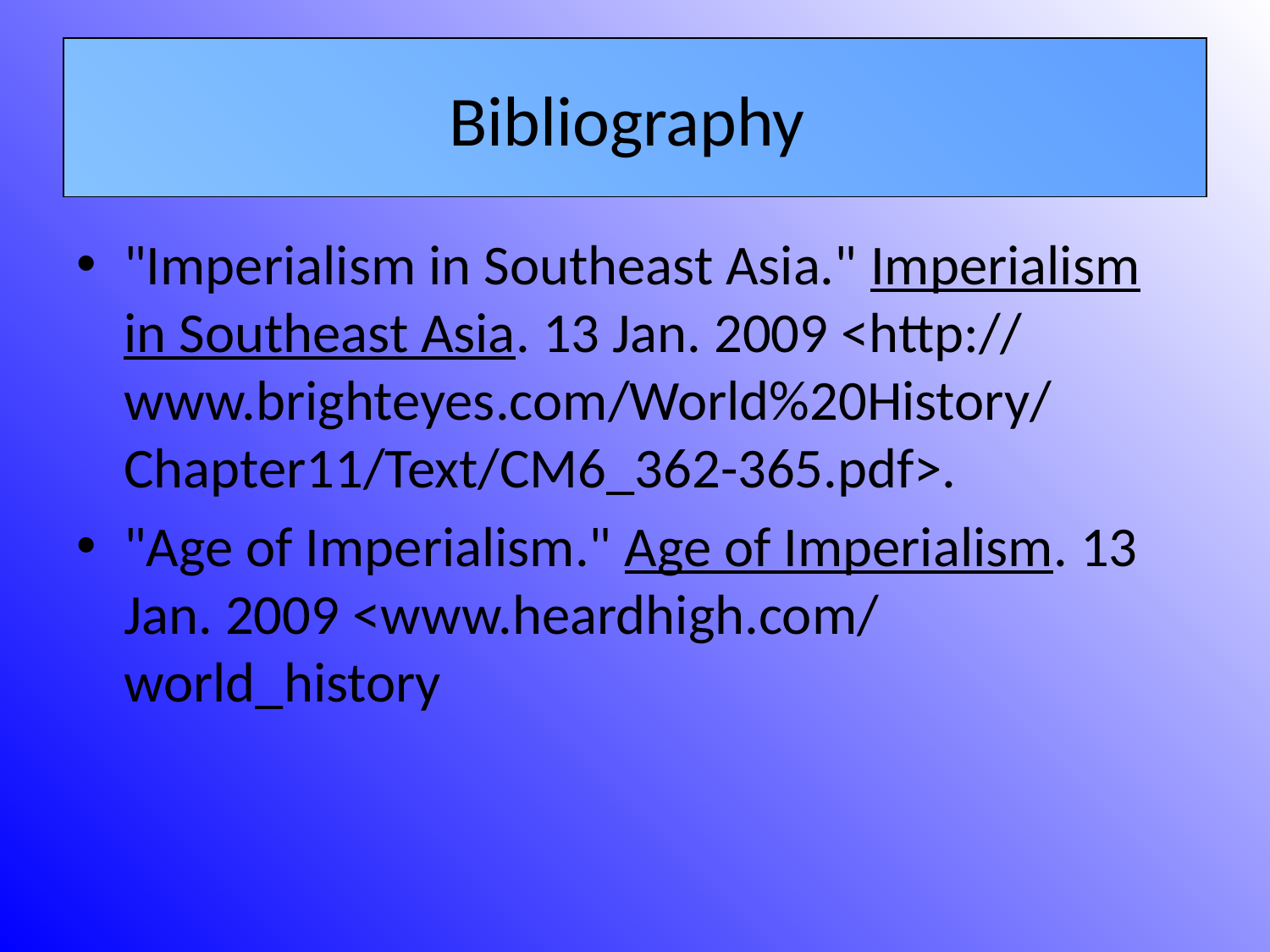

# Bibliography
"Imperialism in Southeast Asia." Imperialism in Southeast Asia. 13 Jan. 2009 <http://www.brighteyes.com/World%20History/Chapter11/Text/CM6_362-365.pdf>.
"Age of Imperialism." Age of Imperialism. 13 Jan. 2009 <www.heardhigh.com/world_history